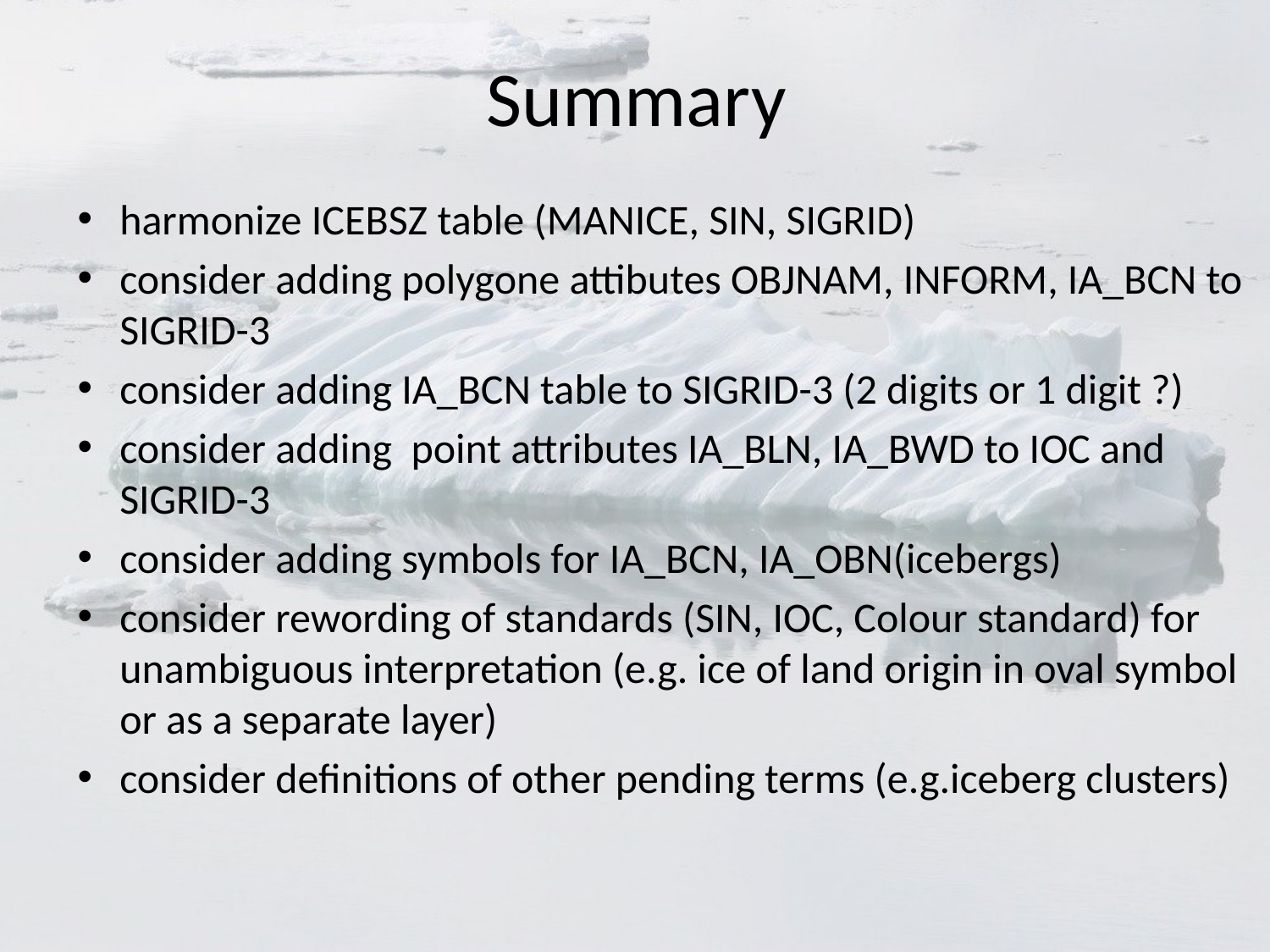

# Summary
harmonize ICEBSZ table (MANICE, SIN, SIGRID)
consider adding polygone attibutes OBJNAM, INFORM, IA_BCN to SIGRID-3
consider adding IA_BCN table to SIGRID-3 (2 digits or 1 digit ?)
consider adding  point attributes IA_BLN, IA_BWD to IOC and SIGRID-3
consider adding symbols for IA_BCN, IA_OBN(icebergs)
consider rewording of standards (SIN, IOC, Colour standard) for unambiguous interpretation (e.g. ice of land origin in oval symbol or as a separate layer)
consider definitions of other pending terms (e.g.iceberg clusters)